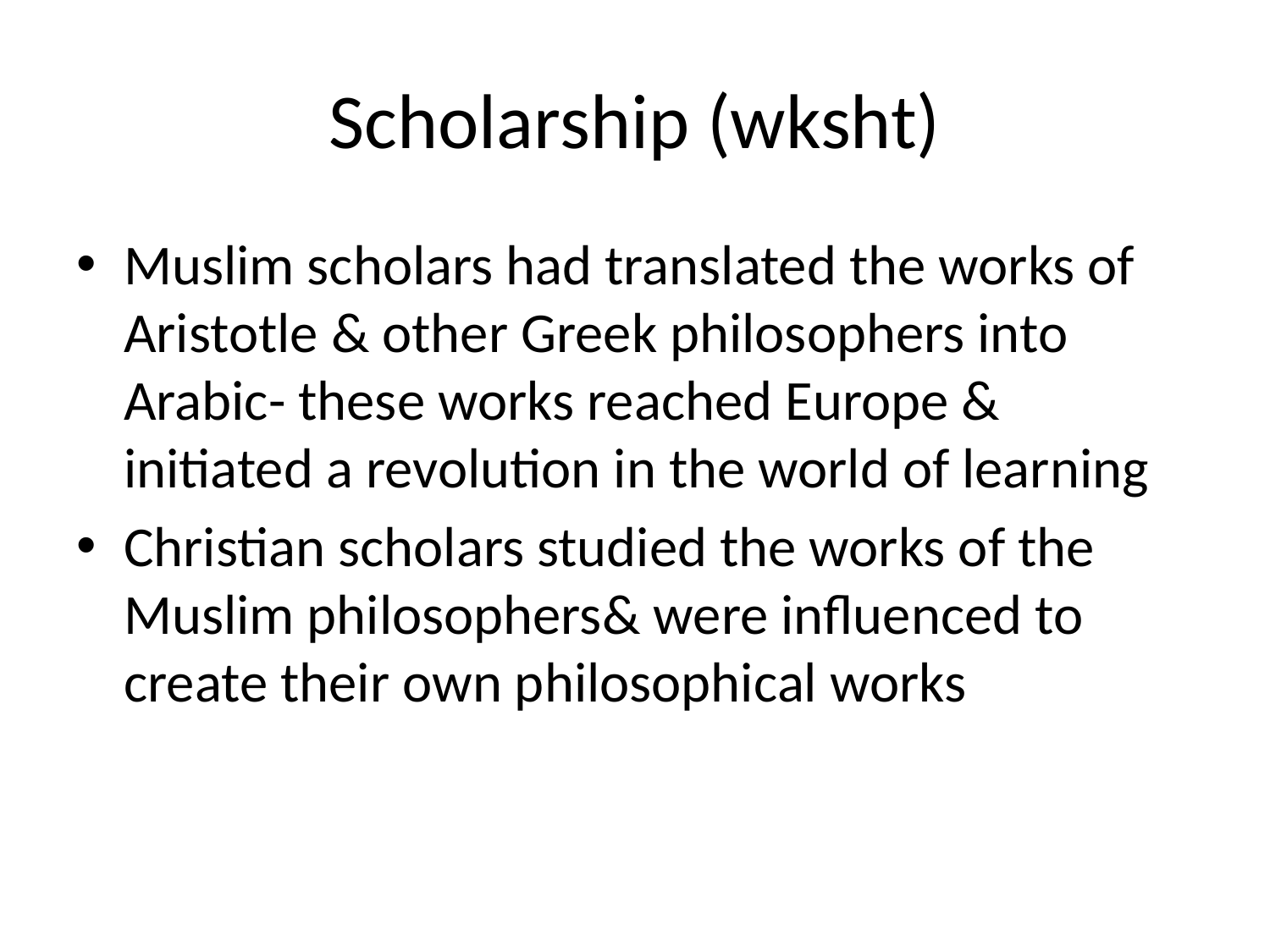

# Scholarship (wksht)
Muslim scholars had translated the works of Aristotle & other Greek philosophers into Arabic- these works reached Europe & initiated a revolution in the world of learning
Christian scholars studied the works of the Muslim philosophers& were influenced to create their own philosophical works